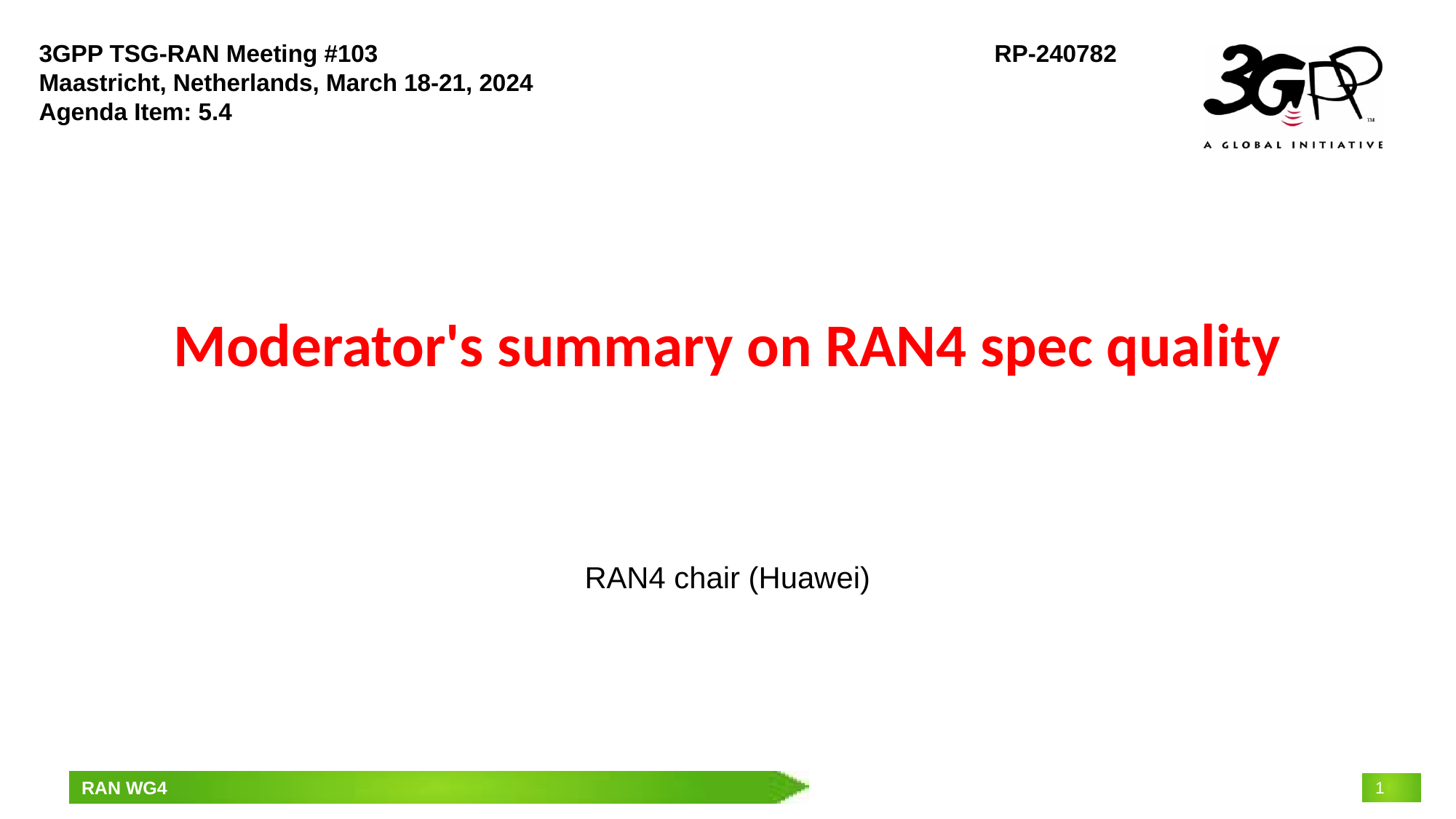

3GPP TSG-RAN Meeting #103
Maastricht, Netherlands, March 18-21, 2024
Agenda Item: 5.4
RP-240782
# Moderator's summary on RAN4 spec quality
RAN4 chair (Huawei)